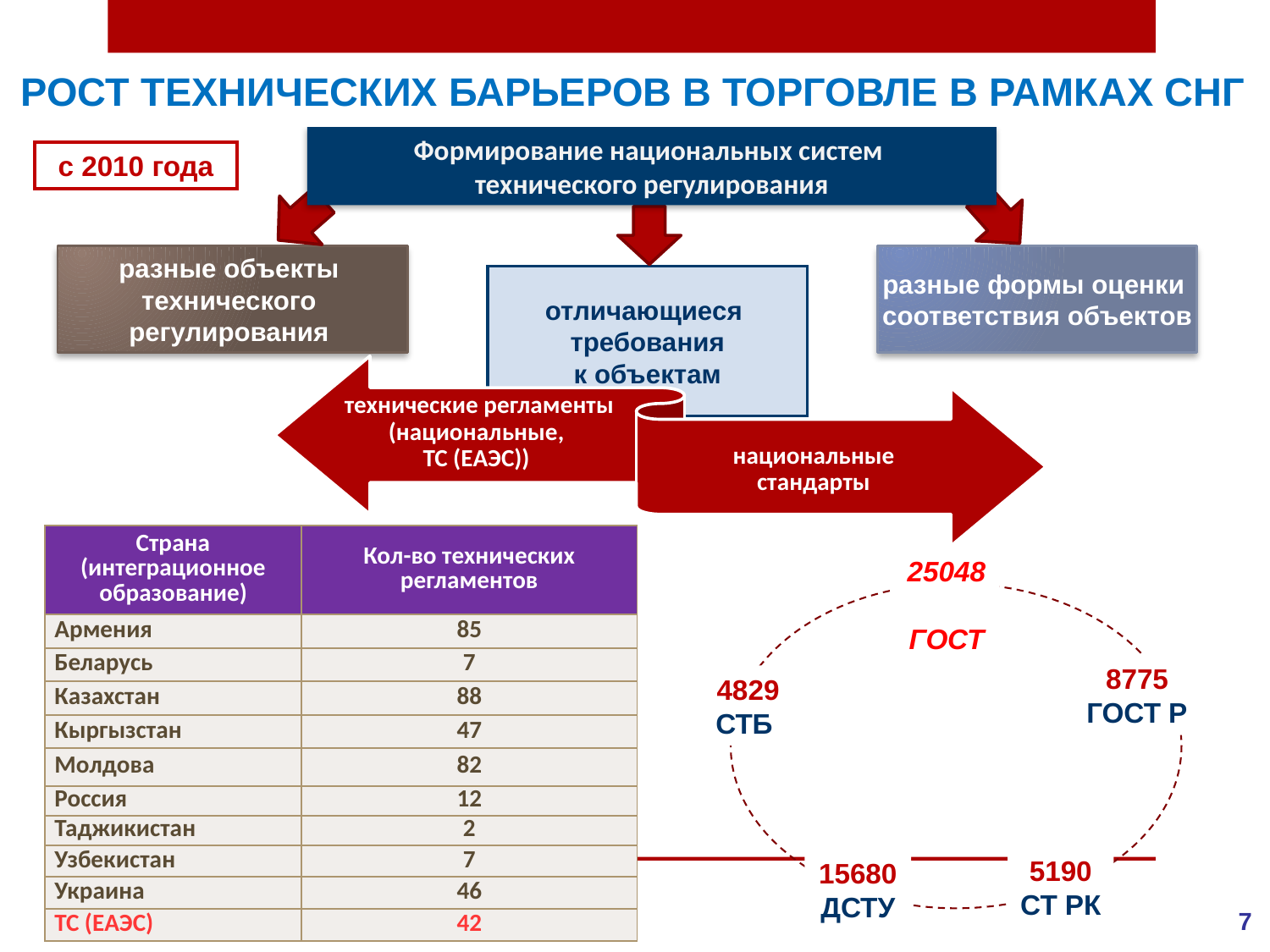

РОСТ ТЕХНИЧЕСКИХ БАРЬЕРОВ В ТОРГОВЛЕ В РАМКАХ СНГ
Формирование национальных систем
технического регулирования
с 2010 года

разные объекты
технического
регулирования
разные формы оценки
соответствия объектов
отличающиеся
 требования
к объектам
технические регламенты
(национальные,
ТС (ЕАЭС))
национальные стандарты
| Страна (интеграционное образование) | Кол-во технических регламентов |
| --- | --- |
| Армения | 85 |
| Беларусь | 7 |
| Казахстан | 88 |
| Кыргызстан | 47 |
| Молдова | 82 |
| Россия | 12 |
| Таджикистан | 2 |
| Узбекистан | 7 |
| Украина | 46 |
| ТС (ЕАЭС) | 42 |
25048
ГОСТ

8775
ГОСТ Р
4829
СТБ
5190
СТ РК
15680ДСТУ
7